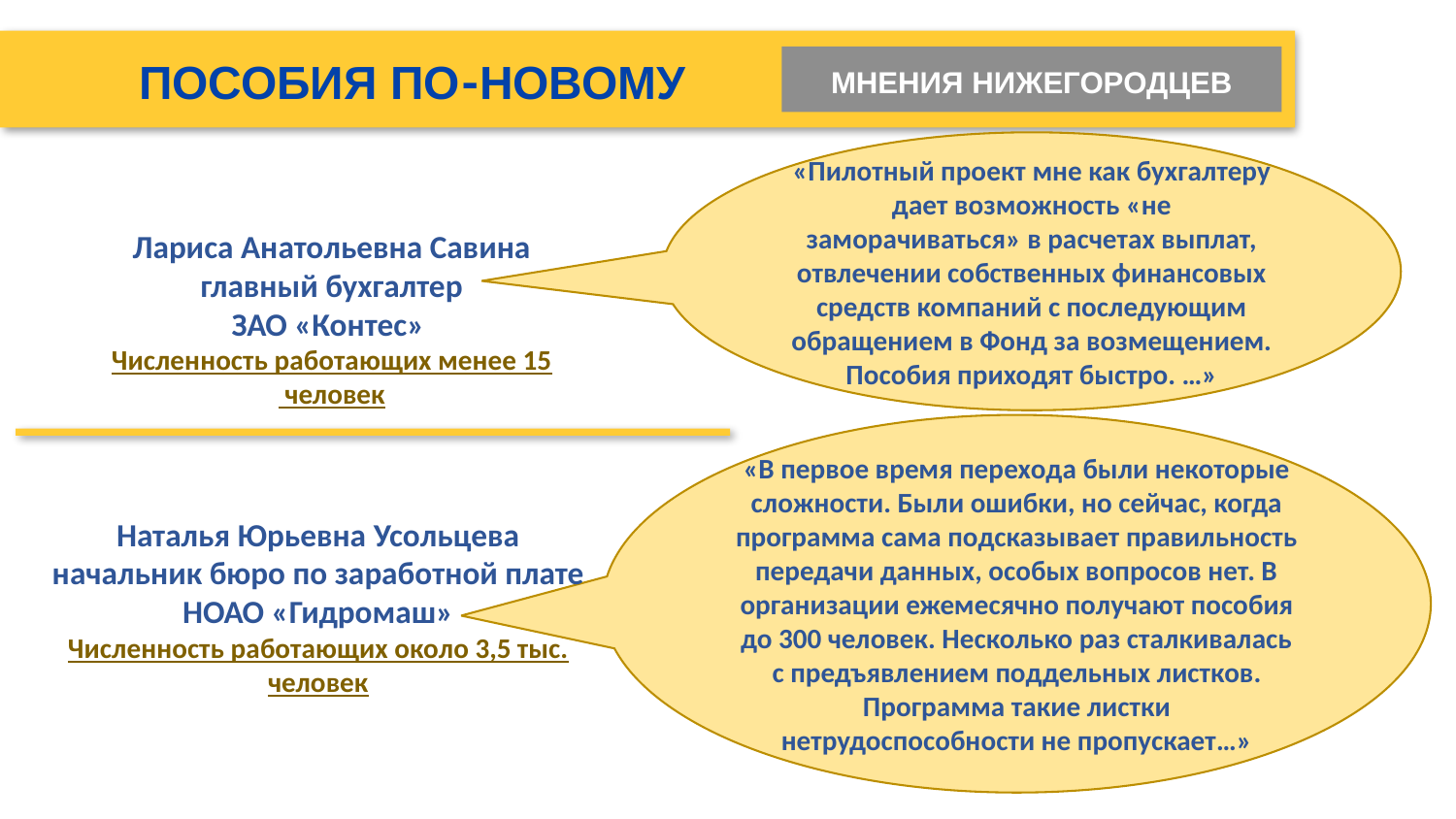

ПОСОБИЯ ПО-НОВОМУ
МНЕНИЯ НИЖЕГОРОДЦЕВ
«Пилотный проект мне как бухгалтеру дает возможность «не заморачиваться» в расчетах выплат, отвлечении собственных финансовых средств компаний с последующим обращением в Фонд за возмещением. Пособия приходят быстро. …»
Лариса Анатольевна Савина
 главный бухгалтер
ЗАО «Контес»
Численность работающих менее 15
 человек
«В первое время перехода были некоторые сложности. Были ошибки, но сейчас, когда программа сама подсказывает правильность передачи данных, особых вопросов нет. В организации ежемесячно получают пособия до 300 человек. Несколько раз сталкивалась с предъявлением поддельных листков. Программа такие листки нетрудоспособности не пропускает…»

Наталья Юрьевна Усольцева
 начальник бюро по заработной плате
НОАО «Гидромаш»
Численность работающих около 3,5 тыс. человек